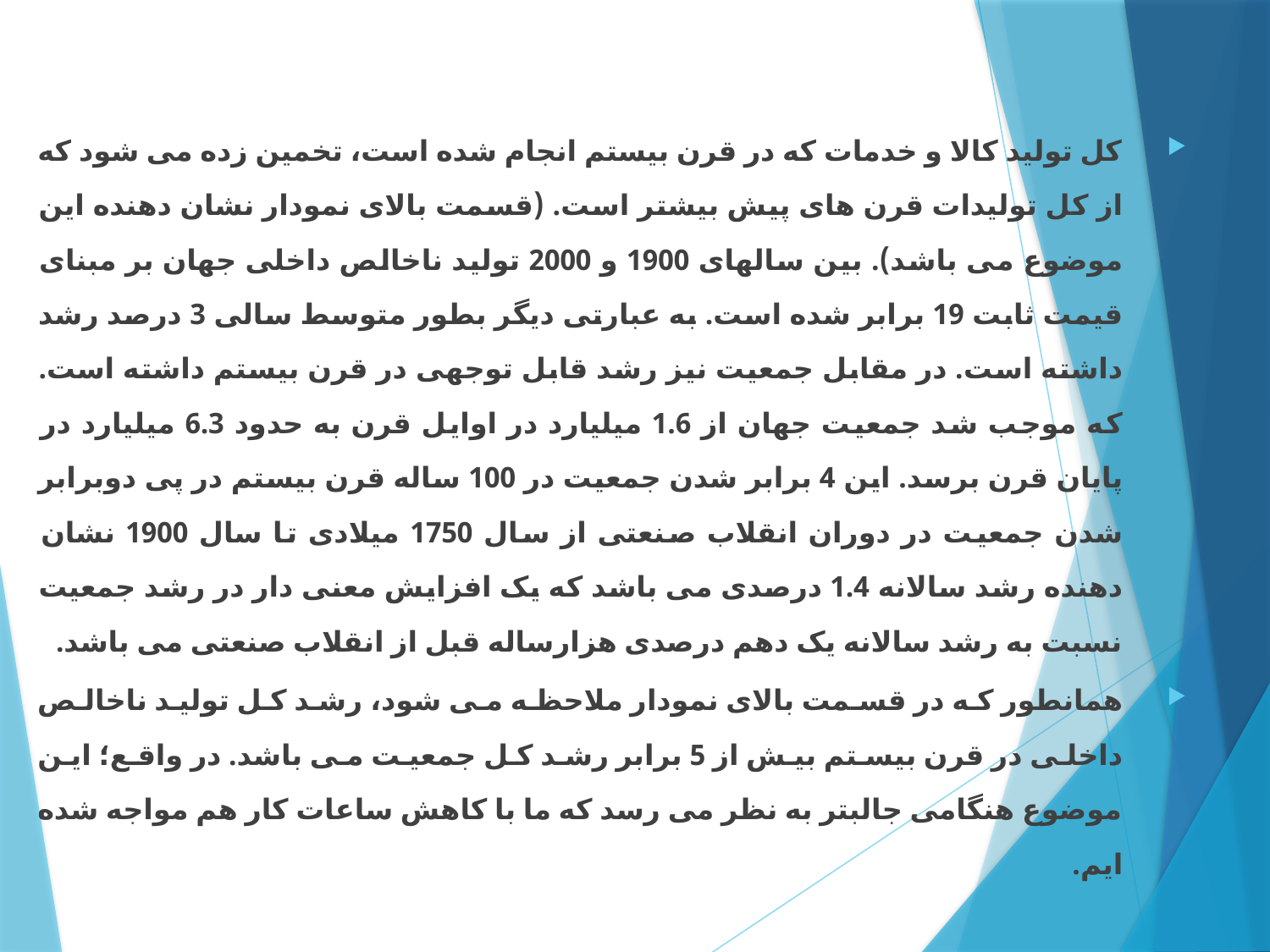

کل تولید کالا و خدمات که در قرن بیستم انجام شده است، تخمین زده می شود که از کل تولیدات قرن های پیش بیشتر است. (قسمت بالای نمودار نشان دهنده این موضوع می باشد). بین سالهای 1900 و 2000 تولید ناخالص داخلی جهان بر مبنای قیمت ثابت 19 برابر شده است. به عبارتی دیگر بطور متوسط سالی 3 درصد رشد داشته است. در مقابل جمعیت نیز رشد قابل توجهی در قرن بیستم داشته است. که موجب شد جمعیت جهان از 1.6 میلیارد در اوایل قرن به حدود 6.3 میلیارد در پایان قرن برسد. این 4 برابر شدن جمعیت در 100 ساله قرن بیستم در پی دوبرابر شدن جمعیت در دوران انقلاب صنعتی از سال 1750 میلادی تا سال 1900 نشان دهنده رشد سالانه 1.4 درصدی می باشد که یک افزایش معنی دار در رشد جمعیت نسبت به رشد سالانه یک دهم درصدی هزارساله قبل از انقلاب صنعتی می باشد.
همانطور که در قسمت بالای نمودار ملاحظه می شود، رشد کل تولید ناخالص داخلی در قرن بیستم بیش از 5 برابر رشد کل جمعیت می باشد. در واقع؛ این موضوع هنگامی جالبتر به نظر می رسد که ما با کاهش ساعات کار هم مواجه شده ایم.